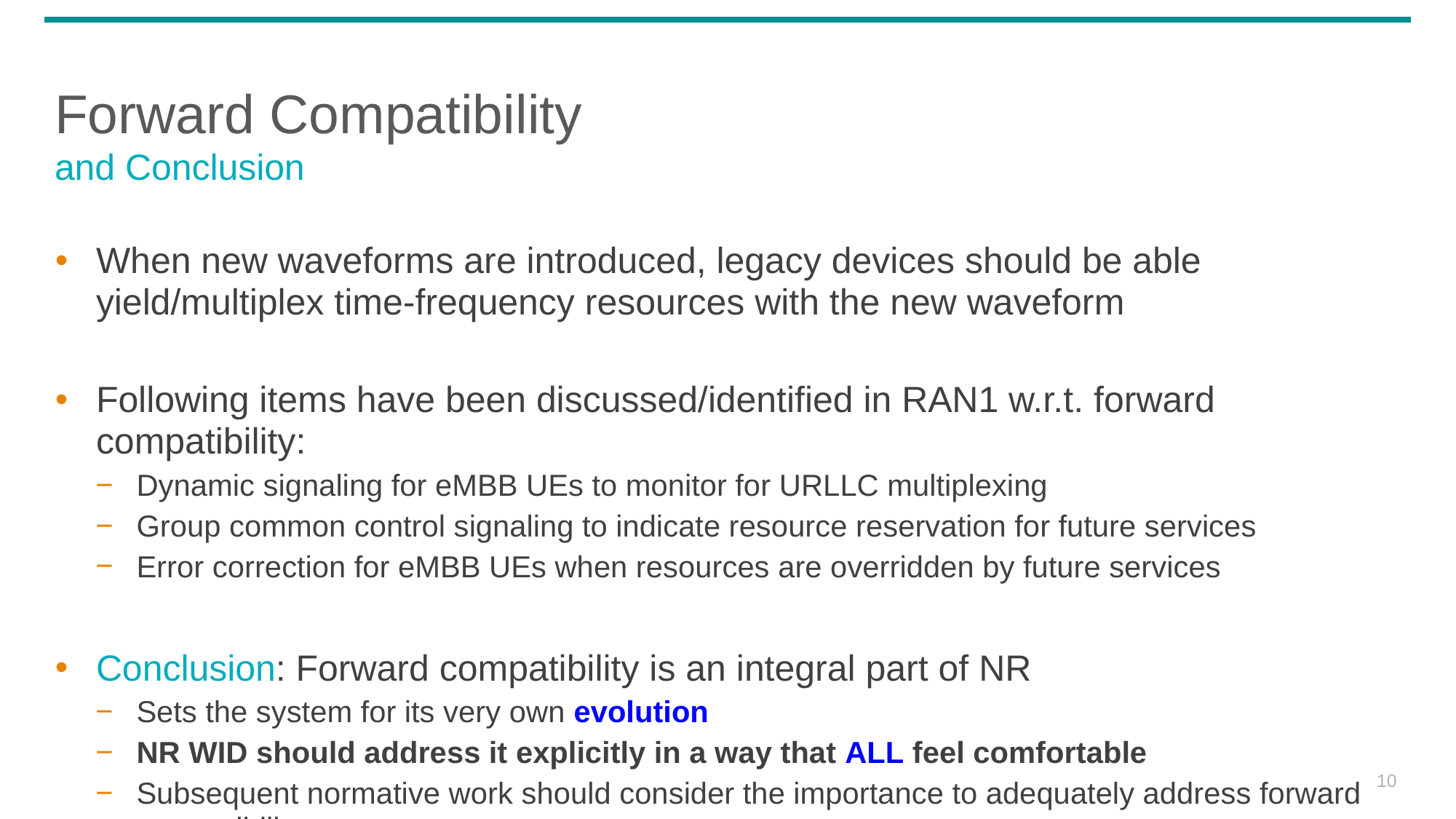

# Forward Compatibility
and Conclusion
When new waveforms are introduced, legacy devices should be able yield/multiplex time-frequency resources with the new waveform

Following items have been discussed/identified in RAN1 w.r.t. forward compatibility:
Dynamic signaling for eMBB UEs to monitor for URLLC multiplexing
Group common control signaling to indicate resource reservation for future services
Error correction for eMBB UEs when resources are overridden by future services

Conclusion: Forward compatibility is an integral part of NR
Sets the system for its very own evolution
NR WID should address it explicitly in a way that ALL feel comfortable
Subsequent normative work should consider the importance to adequately address forward compatibility

10